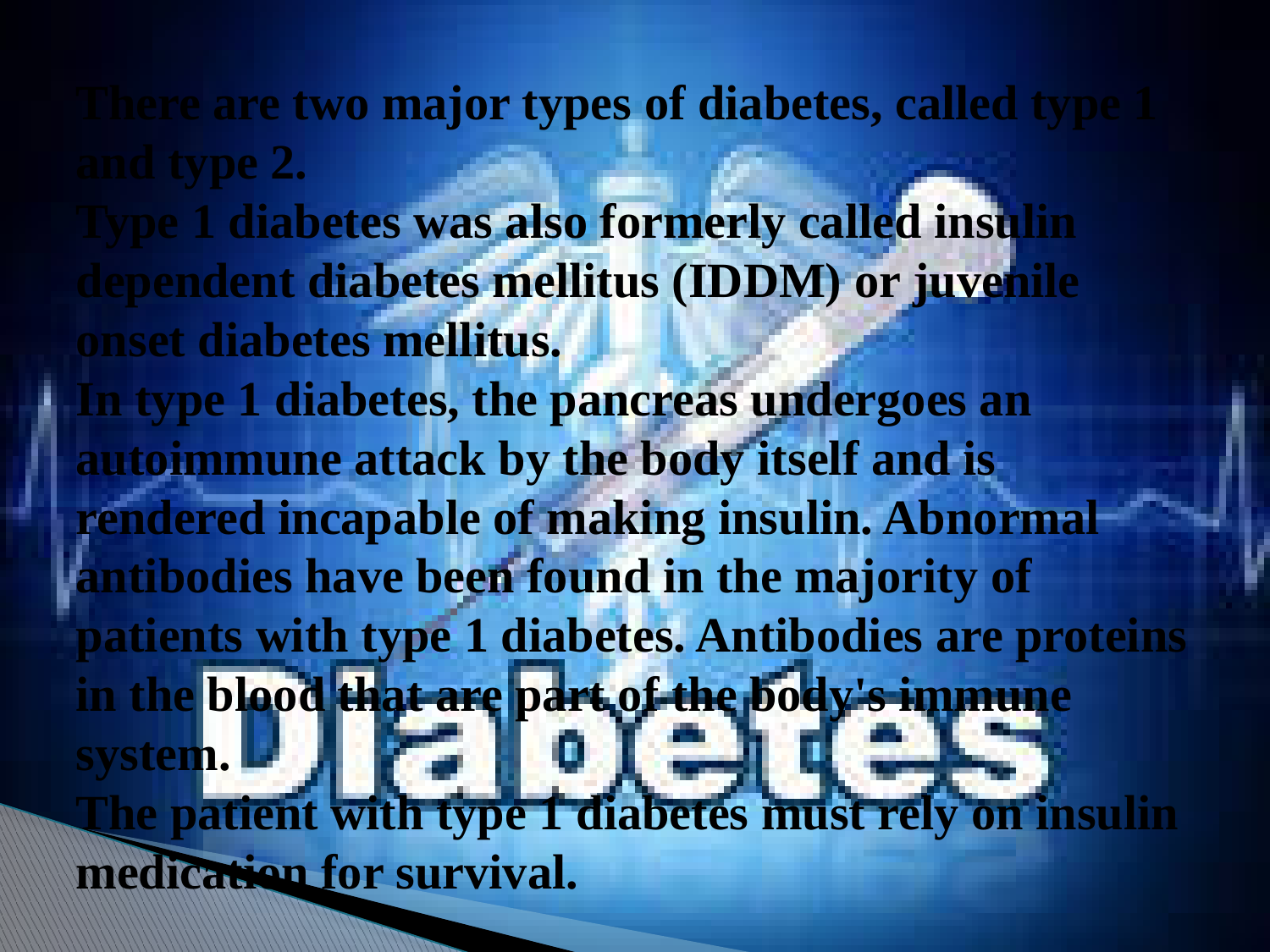

# There are two major types of diabetes, called type 1 and type 2. Type 1 diabetes was also formerly called insulin dependent diabetes mellitus (IDDM) or juvenile onset diabetes mellitus. In type 1 diabetes, the pancreas undergoes an autoimmune attack by the body itself and is rendered incapable of making insulin. Abnormal antibodies have been found in the majority of patients with type 1 diabetes. Antibodies are proteins in the blood that are part of the body's immune system. The patient with type 1 diabetes must rely on insulin medication for survival.